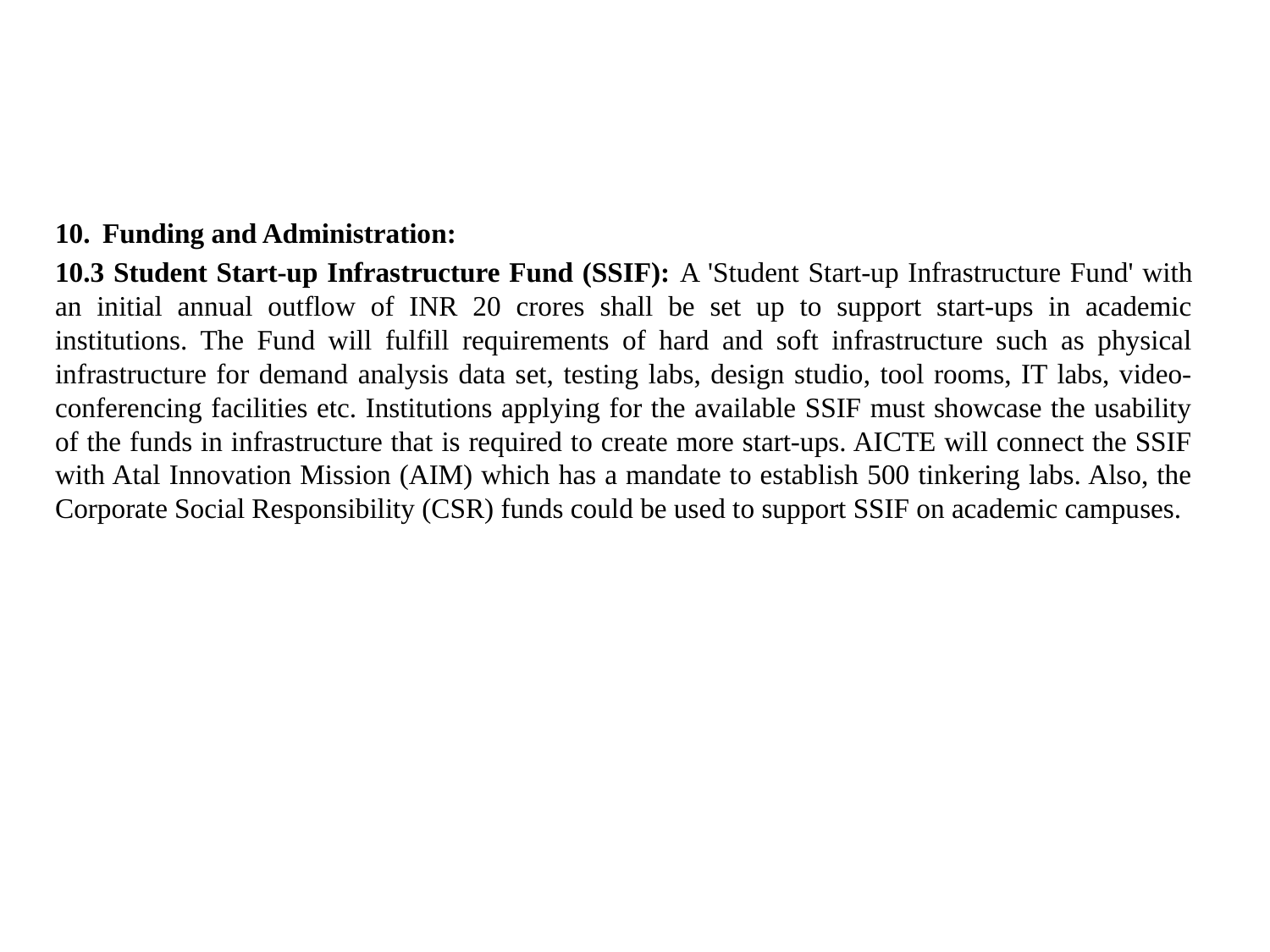

Funding and Administration:
10.3 Student Start-up Infrastructure Fund (SSIF): A 'Student Start-up Infrastructure Fund' with an initial annual outflow of INR 20 crores shall be set up to support start-ups in academic institutions. The Fund will fulfill requirements of hard and soft infrastructure such as physical infrastructure for demand analysis data set, testing labs, design studio, tool rooms, IT labs, video-conferencing facilities etc. Institutions applying for the available SSIF must showcase the usability of the funds in infrastructure that is required to create more start-ups. AICTE will connect the SSIF with Atal Innovation Mission (AIM) which has a mandate to establish 500 tinkering labs. Also, the Corporate Social Responsibility (CSR) funds could be used to support SSIF on academic campuses.